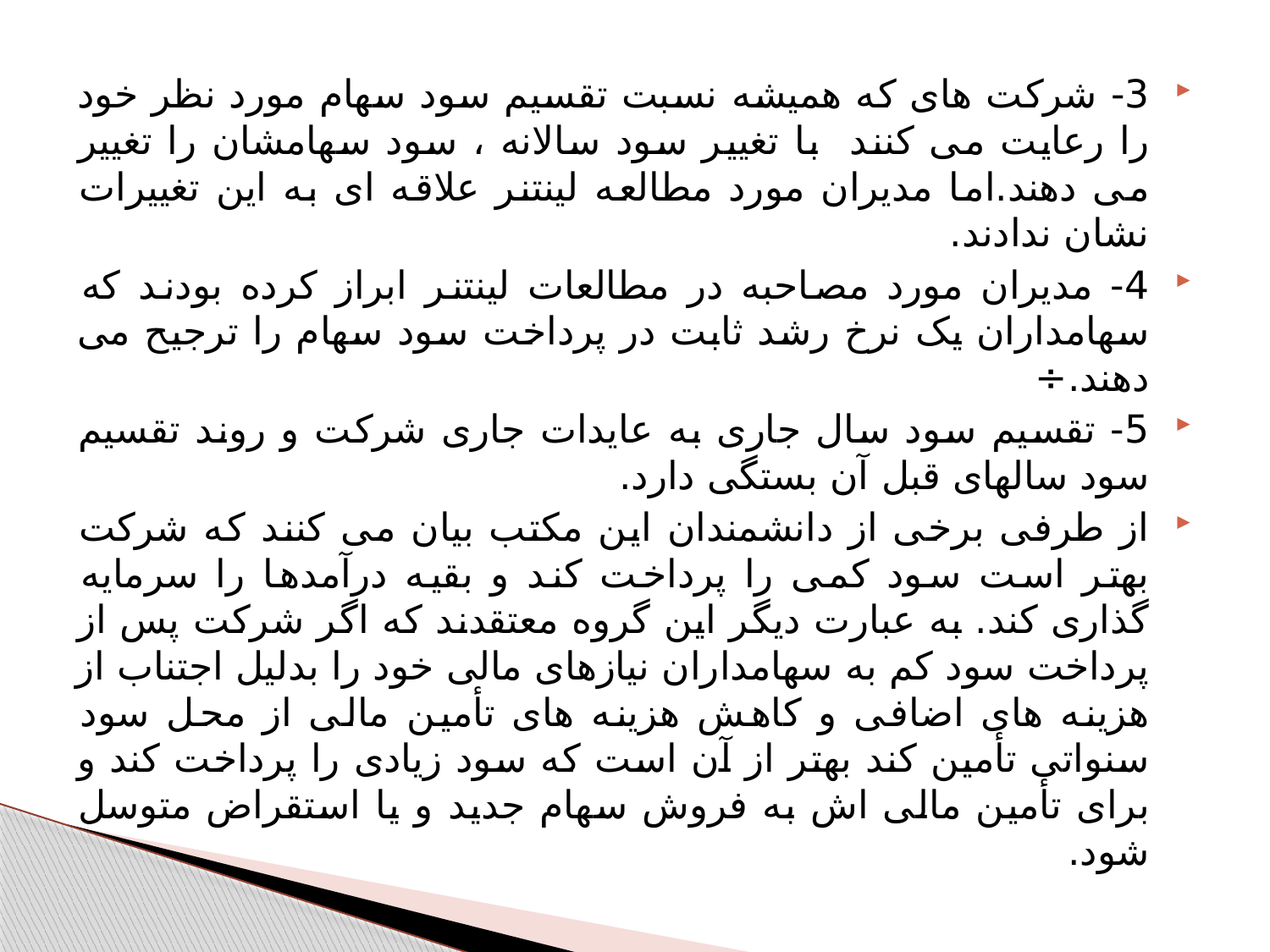

3- شرکت های که همیشه نسبت تقسیم سود سهام مورد نظر خود را رعایت می کنند  با تغییر سود سالانه ، سود سهامشان را تغییر می دهند.اما مدیران مورد مطالعه لینتنر علاقه ای به این تغییرات نشان ندادند.
4- مدیران مورد مصاحبه در مطالعات لینتنر ابراز کرده بودند که سهامداران یک نرخ رشد ثابت در پرداخت سود سهام را ترجیح می دهند.÷
5- تقسیم سود سال جاری به عایدات جاری شرکت و روند تقسیم سود سالهای قبل آن بستگی دارد.
از طرفی برخی از دانشمندان این مکتب بیان می کنند که شرکت بهتر است سود کمی را پرداخت کند و بقیه درآمدها را سرمایه گذاری کند. به عبارت دیگر این گروه معتقدند که اگر شرکت پس از پرداخت سود کم به سهامداران نیازهای مالی خود را بدلیل اجتناب از هزینه های اضافی و کاهش هزینه های تأمین مالی از محل سود سنواتی تأمین کند بهتر از آن است که سود زیادی را پرداخت کند و برای تأمین مالی اش به فروش سهام جدید و یا استقراض متوسل شود.